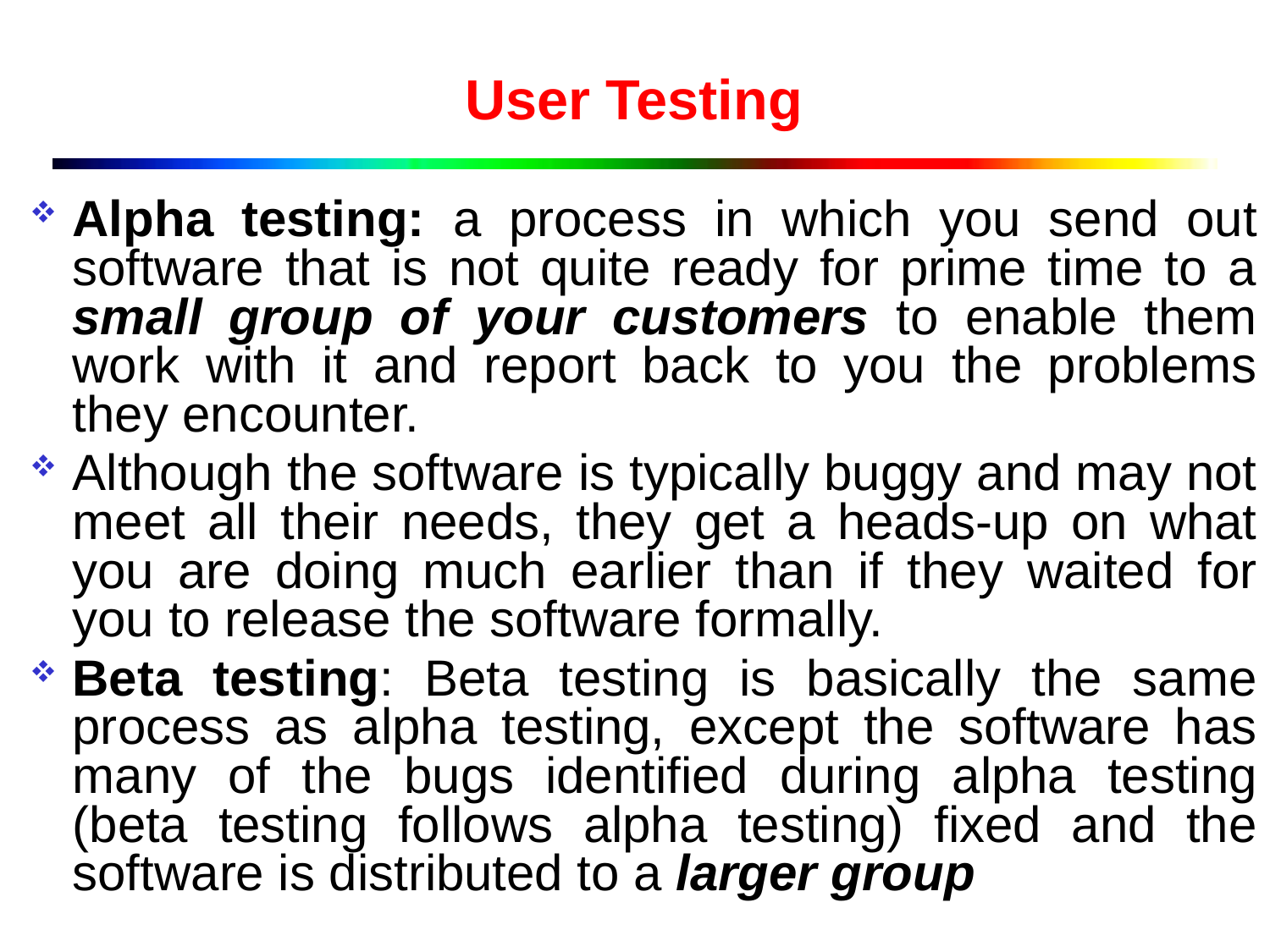

# User Testing
Alpha testing: a process in which you send out software that is not quite ready for prime time to a small group of your customers to enable them work with it and report back to you the problems they encounter.
Although the software is typically buggy and may not meet all their needs, they get a heads-up on what you are doing much earlier than if they waited for you to release the software formally.
Beta testing: Beta testing is basically the same process as alpha testing, except the software has many of the bugs identified during alpha testing (beta testing follows alpha testing) fixed and the software is distributed to a larger group